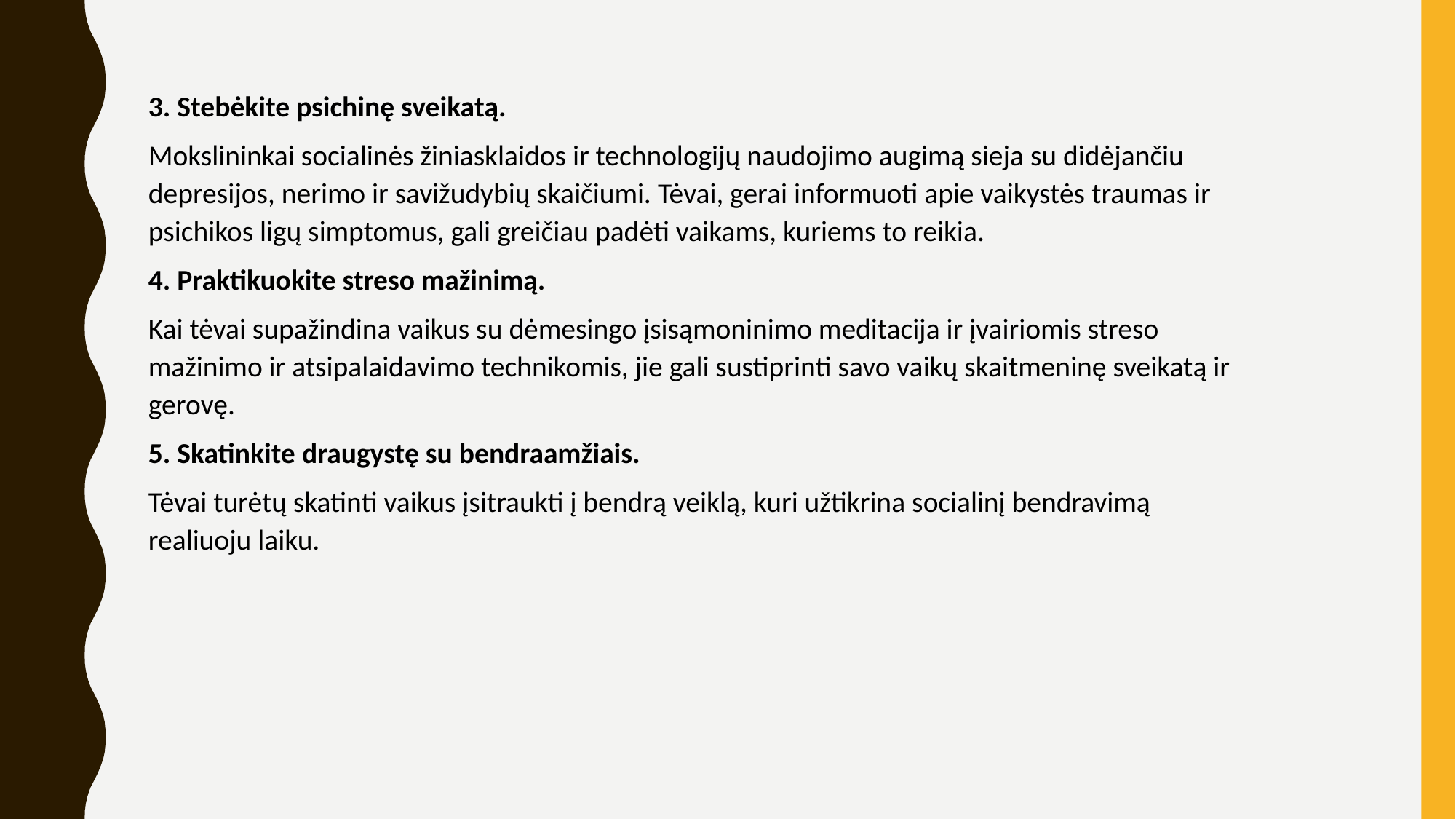

#
3. Stebėkite psichinę sveikatą.
Mokslininkai socialinės žiniasklaidos ir technologijų naudojimo augimą sieja su didėjančiu depresijos, nerimo ir savižudybių skaičiumi. Tėvai, gerai informuoti apie vaikystės traumas ir psichikos ligų simptomus, gali greičiau padėti vaikams, kuriems to reikia.
4. Praktikuokite streso mažinimą.
Kai tėvai supažindina vaikus su dėmesingo įsisąmoninimo meditacija ir įvairiomis streso mažinimo ir atsipalaidavimo technikomis, jie gali sustiprinti savo vaikų skaitmeninę sveikatą ir gerovę.
5. Skatinkite draugystę su bendraamžiais.
Tėvai turėtų skatinti vaikus įsitraukti į bendrą veiklą, kuri užtikrina socialinį bendravimą realiuoju laiku.